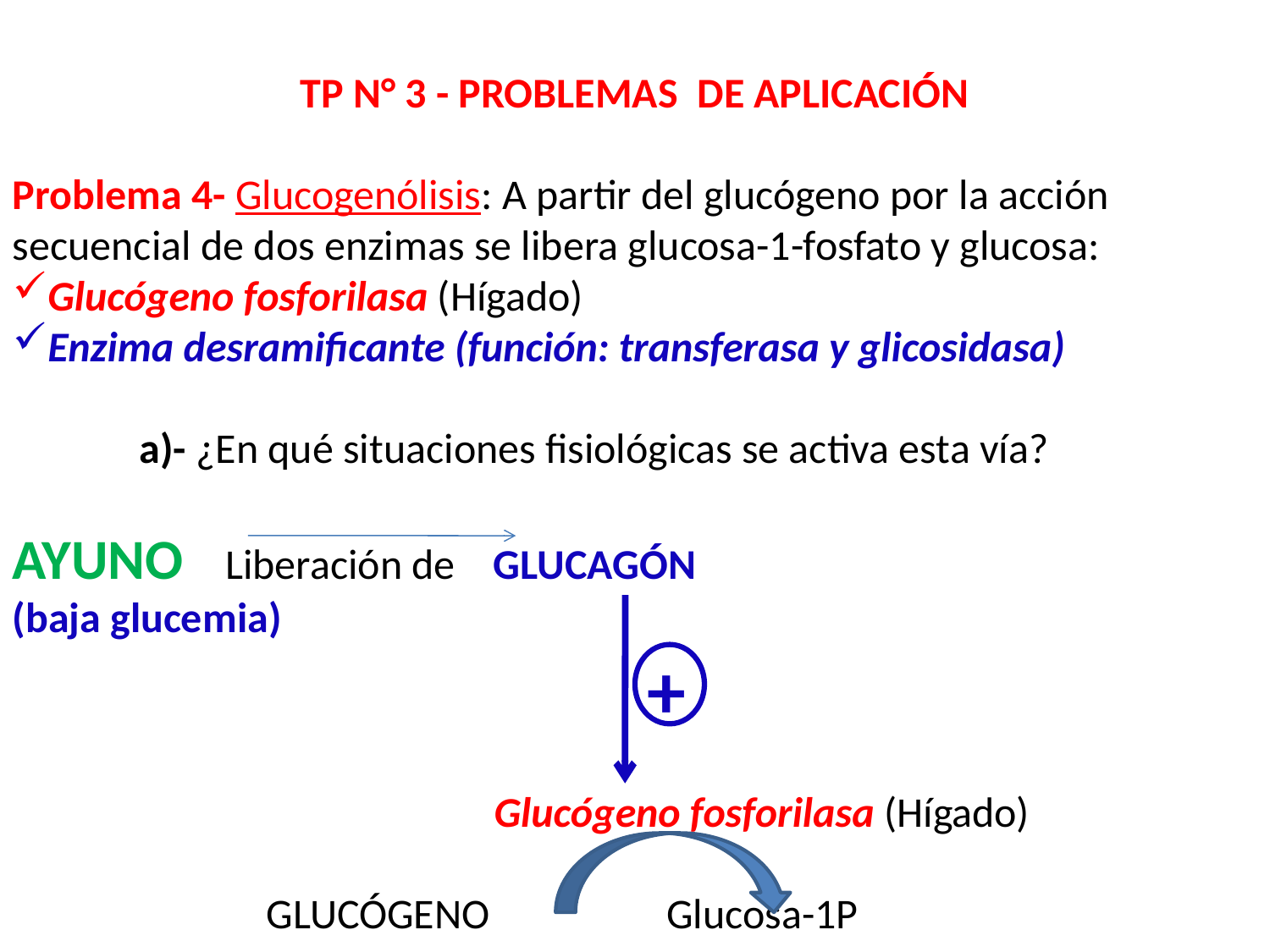

TP N° 3 - PROBLEMAS  DE APLICACIÓN

Problema 4- Glucogenólisis: A partir del glucógeno por la acción secuencial de dos enzimas se libera glucosa-1-fosfato y glucosa:
Glucógeno fosforilasa (Hígado)
Enzima desramificante (función: transferasa y glicosidasa)

	a)- ¿En qué situaciones fisiológicas se activa esta vía?

AYUNO    Liberación de    GLUCAGÓN
(baja glucemia)
					+

		Glucógeno fosforilasa (Hígado)

		GLUCÓGENO		  Glucosa-1P